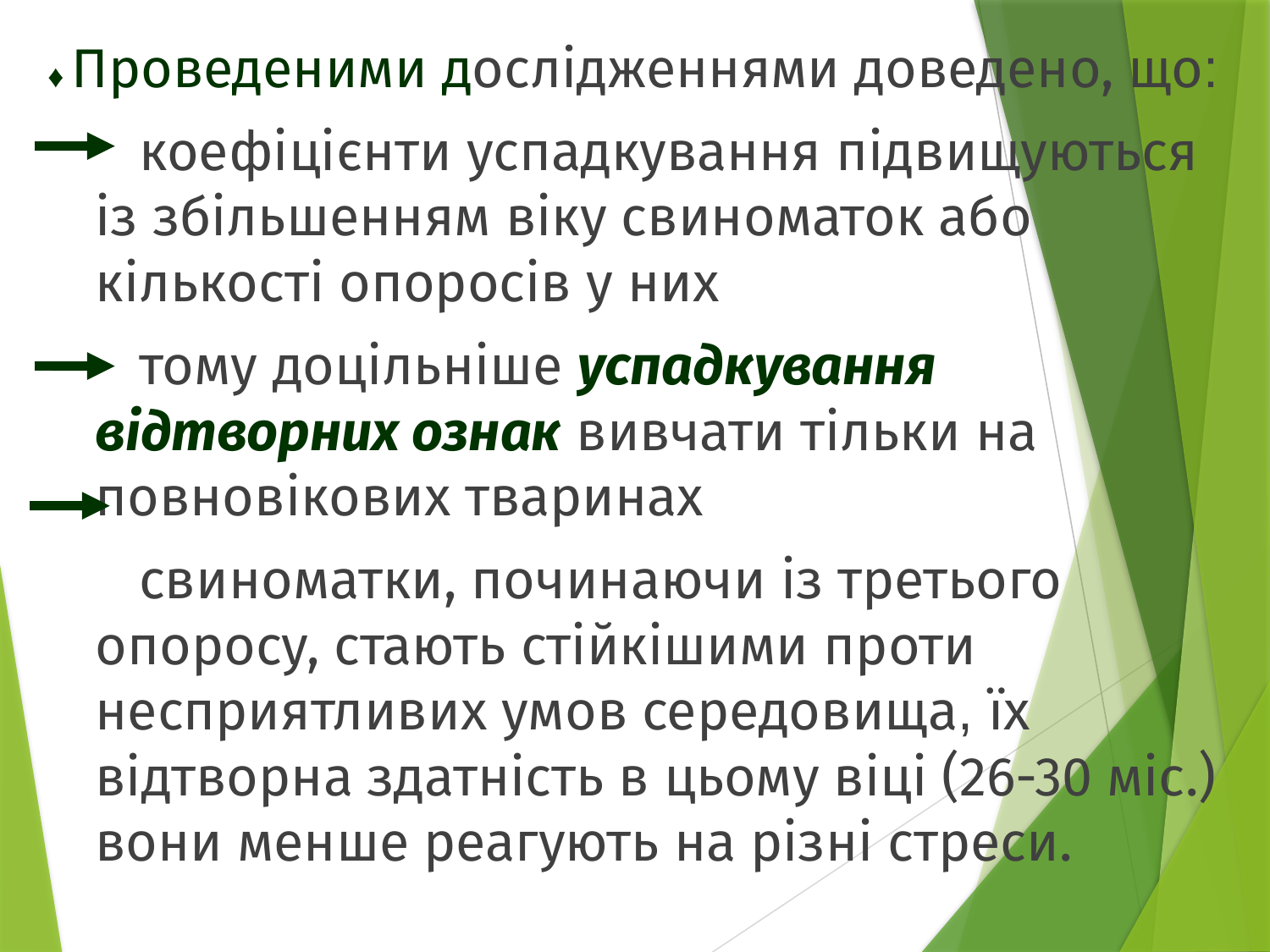

♦ Проведеними дослідженнями доведено, що:
      коефіцієнти успадкування підвищуються із збільшенням віку свиноматок або кількості опоросів у них
      тому доцільніше успадкування відтворних ознак вивчати тільки на повновікових тваринах
      свиноматки, починаючи із третього опоросу, стають стійкішими проти несприятливих умов середовища, їх відтворна здатність в цьому віці (26-30 міс.) вони менше реагують на різні стреси.